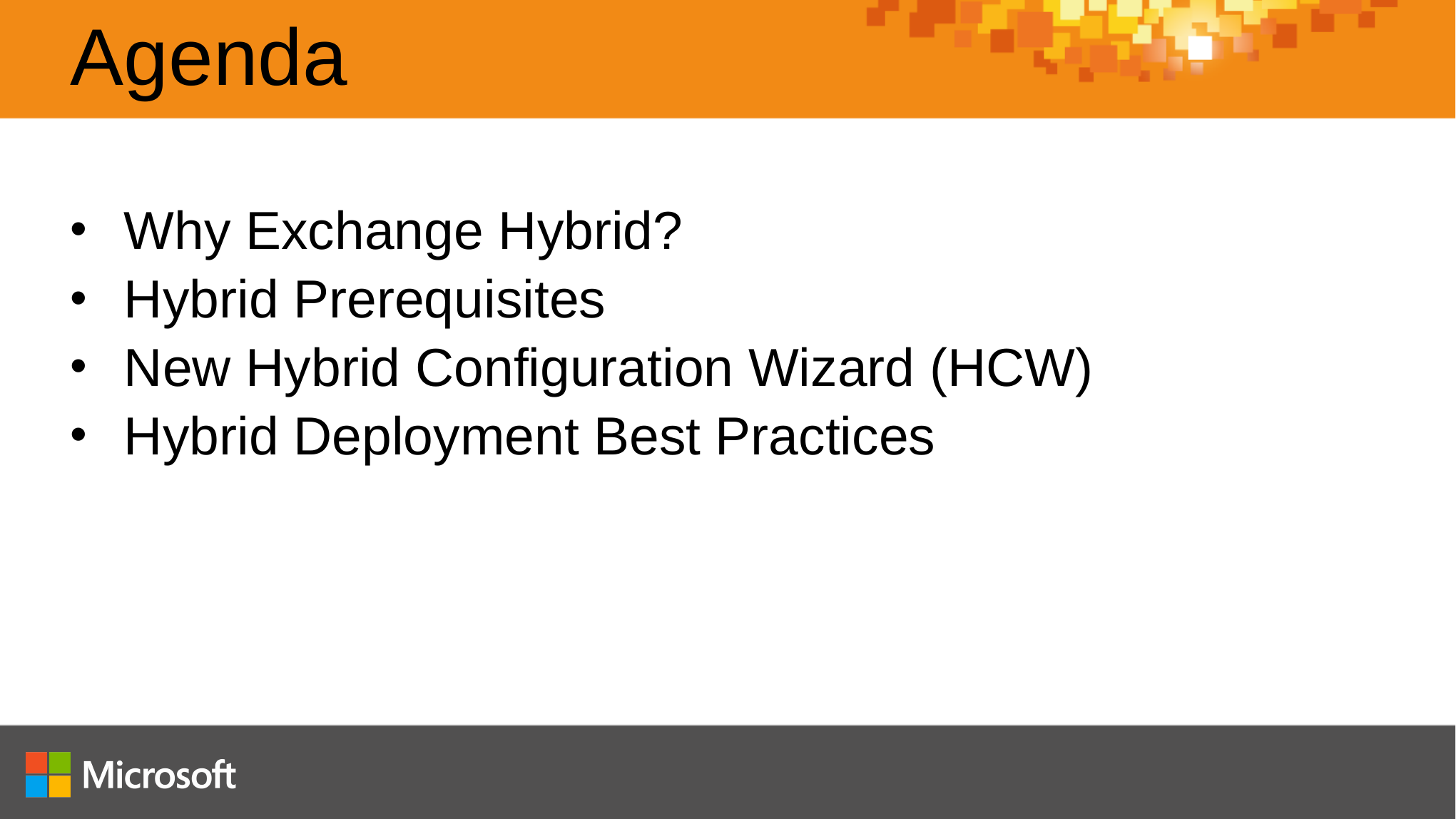

Agenda
Why Exchange Hybrid?
Hybrid Prerequisites
New Hybrid Configuration Wizard (HCW)
Hybrid Deployment Best Practices